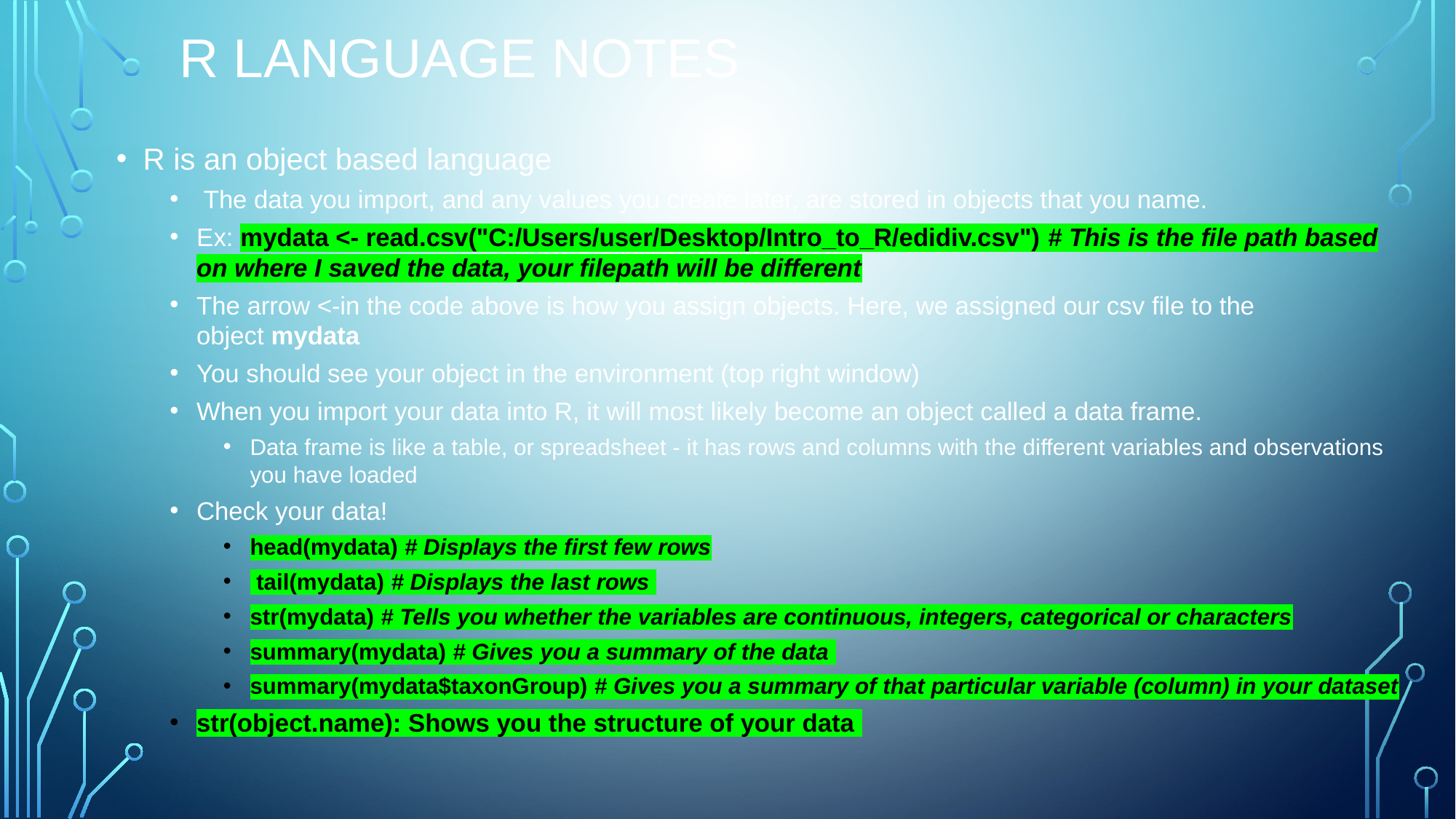

# R LANGUAGE NOTES
R is an object based language
 The data you import, and any values you create later, are stored in objects that you name.
Ex: mydata <- read.csv("C:/Users/user/Desktop/Intro_to_R/edidiv.csv") # This is the file path based on where I saved the data, your filepath will be different
The arrow <-in the code above is how you assign objects. Here, we assigned our csv file to the object mydata
You should see your object in the environment (top right window)
When you import your data into R, it will most likely become an object called a data frame.
Data frame is like a table, or spreadsheet - it has rows and columns with the different variables and observations you have loaded
Check your data!
head(mydata) # Displays the first few rows
 tail(mydata) # Displays the last rows
str(mydata) # Tells you whether the variables are continuous, integers, categorical or characters
summary(mydata) # Gives you a summary of the data
summary(mydata$taxonGroup) # Gives you a summary of that particular variable (column) in your dataset
str(object.name): Shows you the structure of your data